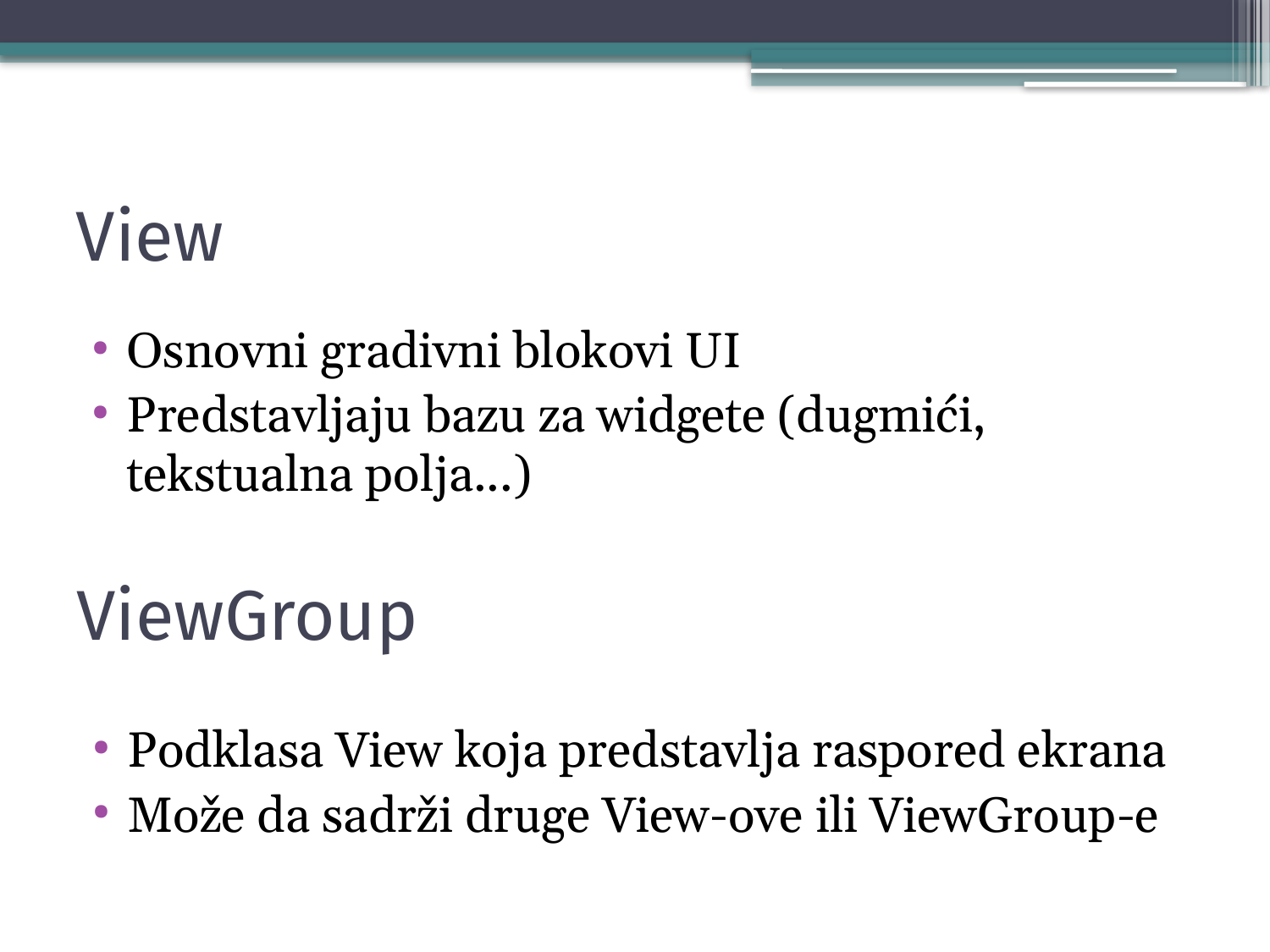

# View
Osnovni gradivni blokovi UI
Predstavljaju bazu za widgete (dugmići, tekstualna polja...)

ViewGroup
Podklasa View koja predstavlja raspored ekrana
Može da sadrži druge View-ove ili ViewGroup-e